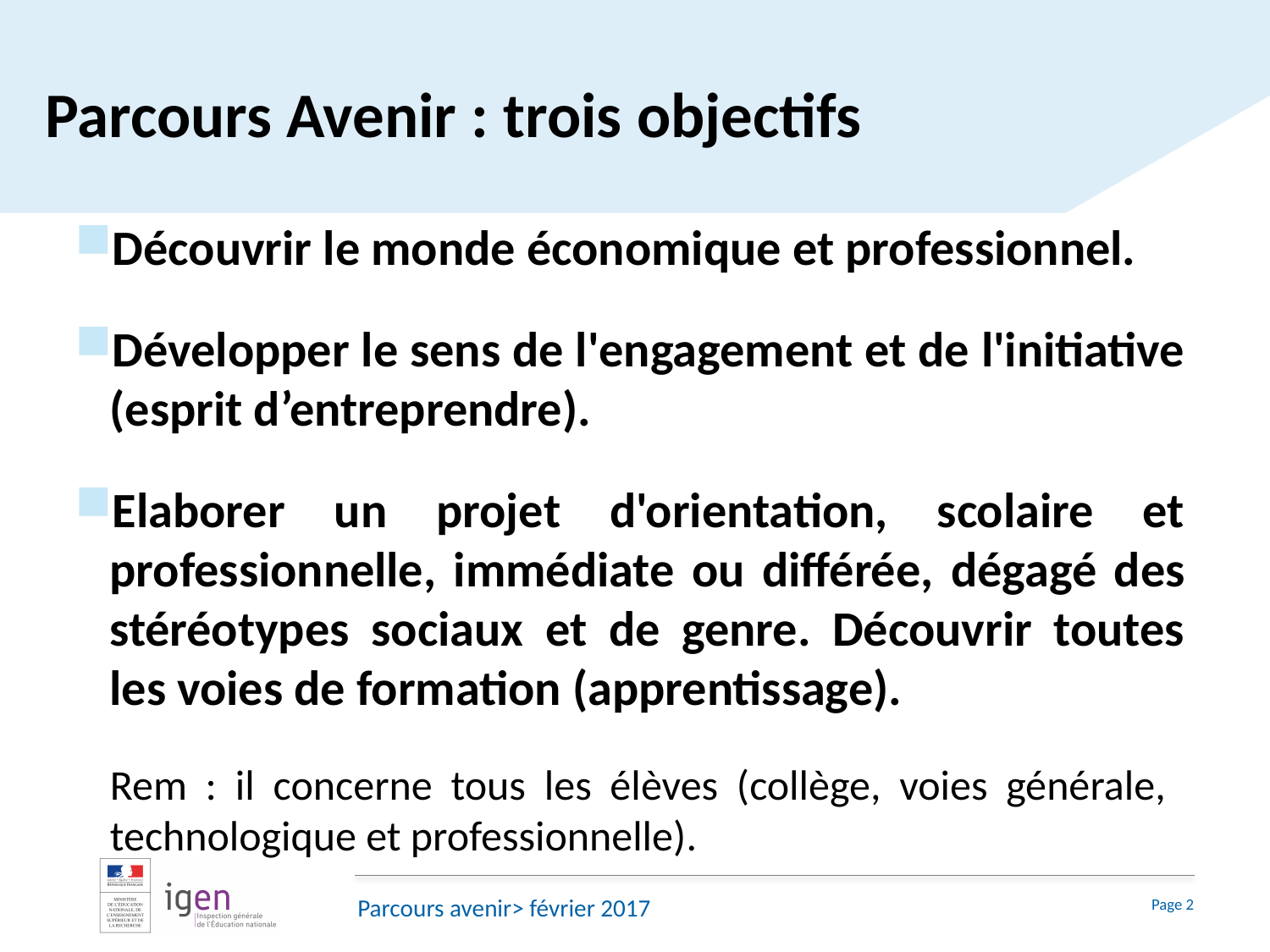

# Parcours Avenir : trois objectifs
Découvrir le monde économique et professionnel.

Développer le sens de l'engagement et de l'initiative (esprit d’entreprendre).

Elaborer un projet d'orientation, scolaire et professionnelle, immédiate ou différée, dégagé des stéréotypes sociaux et de genre. Découvrir toutes les voies de formation (apprentissage).

Rem : il concerne tous les élèves (collège, voies générale,  technologique et professionnelle).